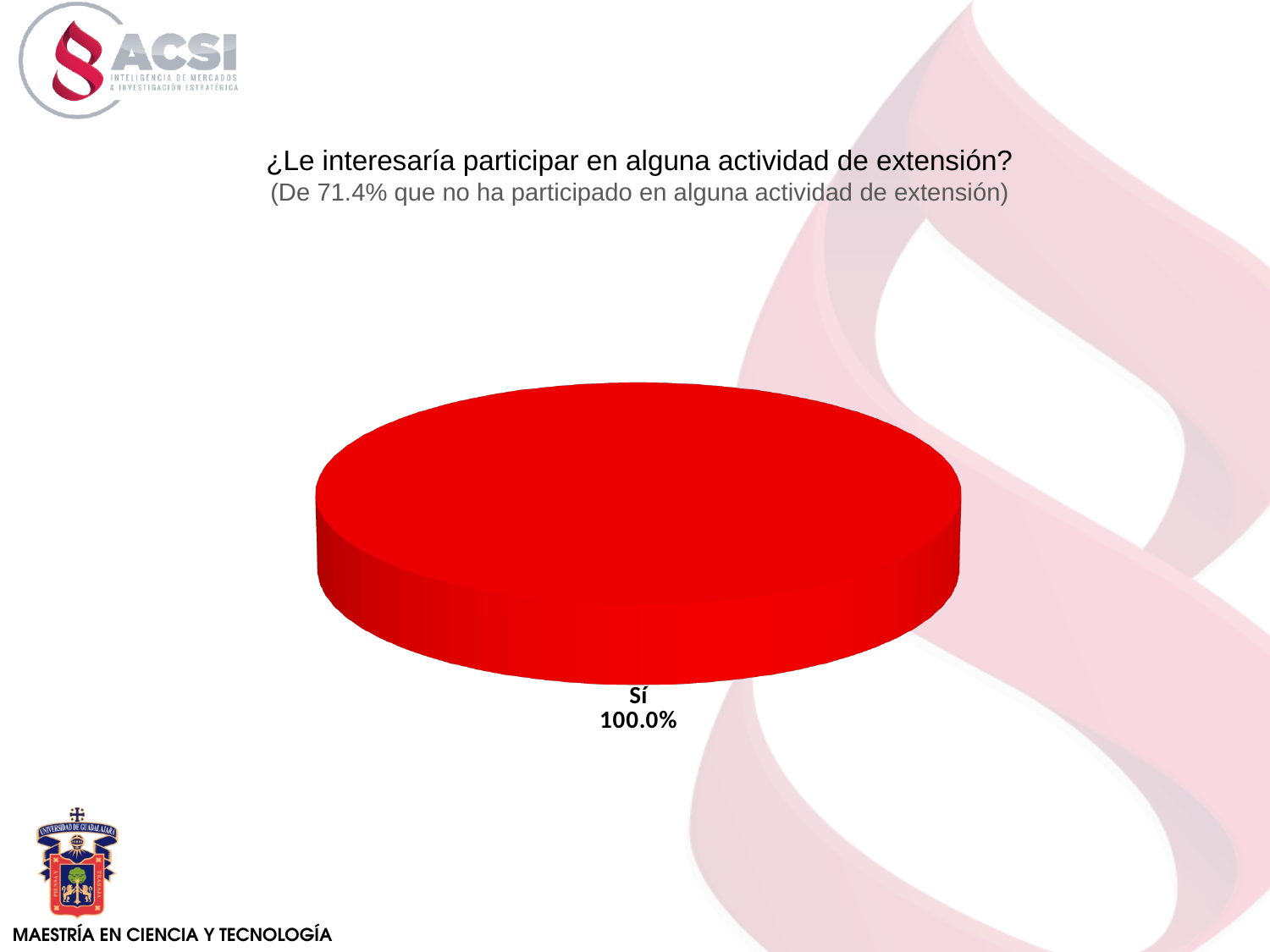

¿Le interesaría participar en alguna actividad de extensión?
(De 71.4% que no ha participado en alguna actividad de extensión)

[unsupported chart]